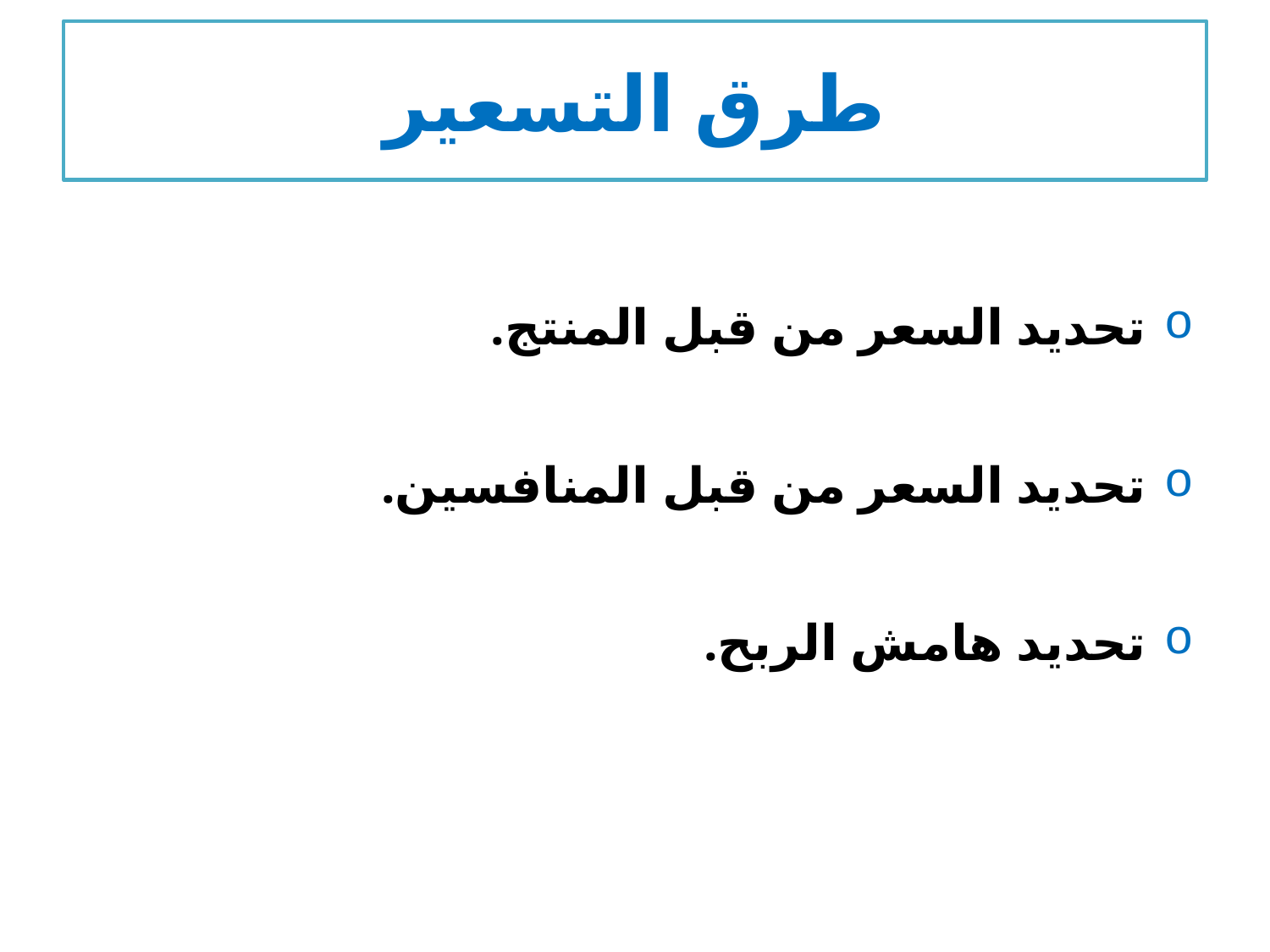

# طرق التسعير
تحديد السعر من قبل المنتج.
تحديد السعر من قبل المنافسين.
تحديد هامش الربح.